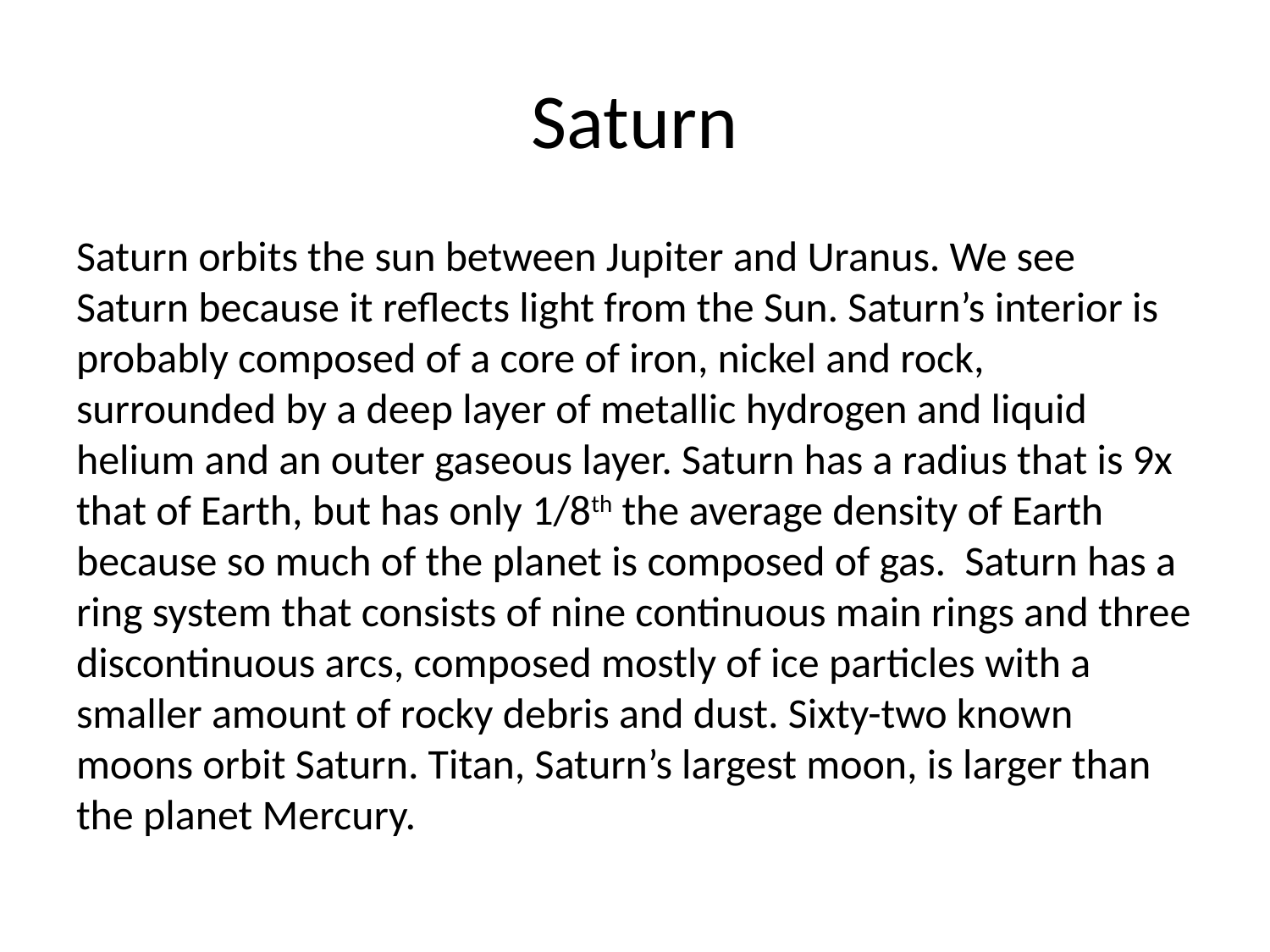

# Saturn
Saturn orbits the sun between Jupiter and Uranus. We see Saturn because it reflects light from the Sun. Saturn’s interior is probably composed of a core of iron, nickel and rock, surrounded by a deep layer of metallic hydrogen and liquid helium and an outer gaseous layer. Saturn has a radius that is 9x that of Earth, but has only 1/8th the average density of Earth because so much of the planet is composed of gas.  Saturn has a ring system that consists of nine continuous main rings and three discontinuous arcs, composed mostly of ice particles with a smaller amount of rocky debris and dust. Sixty-two known moons orbit Saturn. Titan, Saturn’s largest moon, is larger than the planet Mercury.